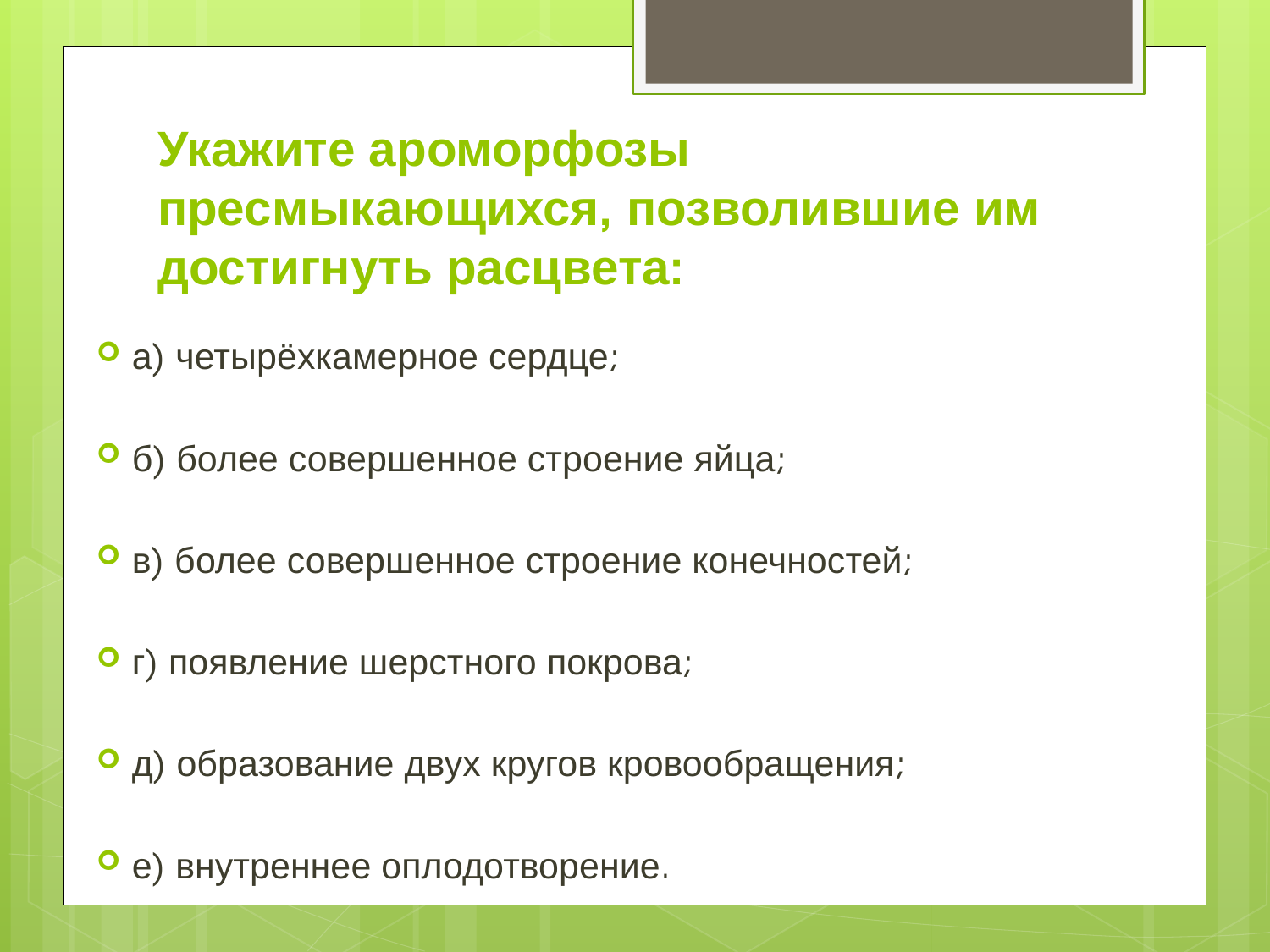

# Укажите ароморфозы пресмыкающихся, позволившие им достигнуть расцвета:

а) четырёхкамерное сердце;

б) более совершенное строение яйца;

в) более совершенное строение конечностей;

г) появление шерстного покрова;

д) образование двух кругов кровообращения;

е) внутреннее оплодотворение.